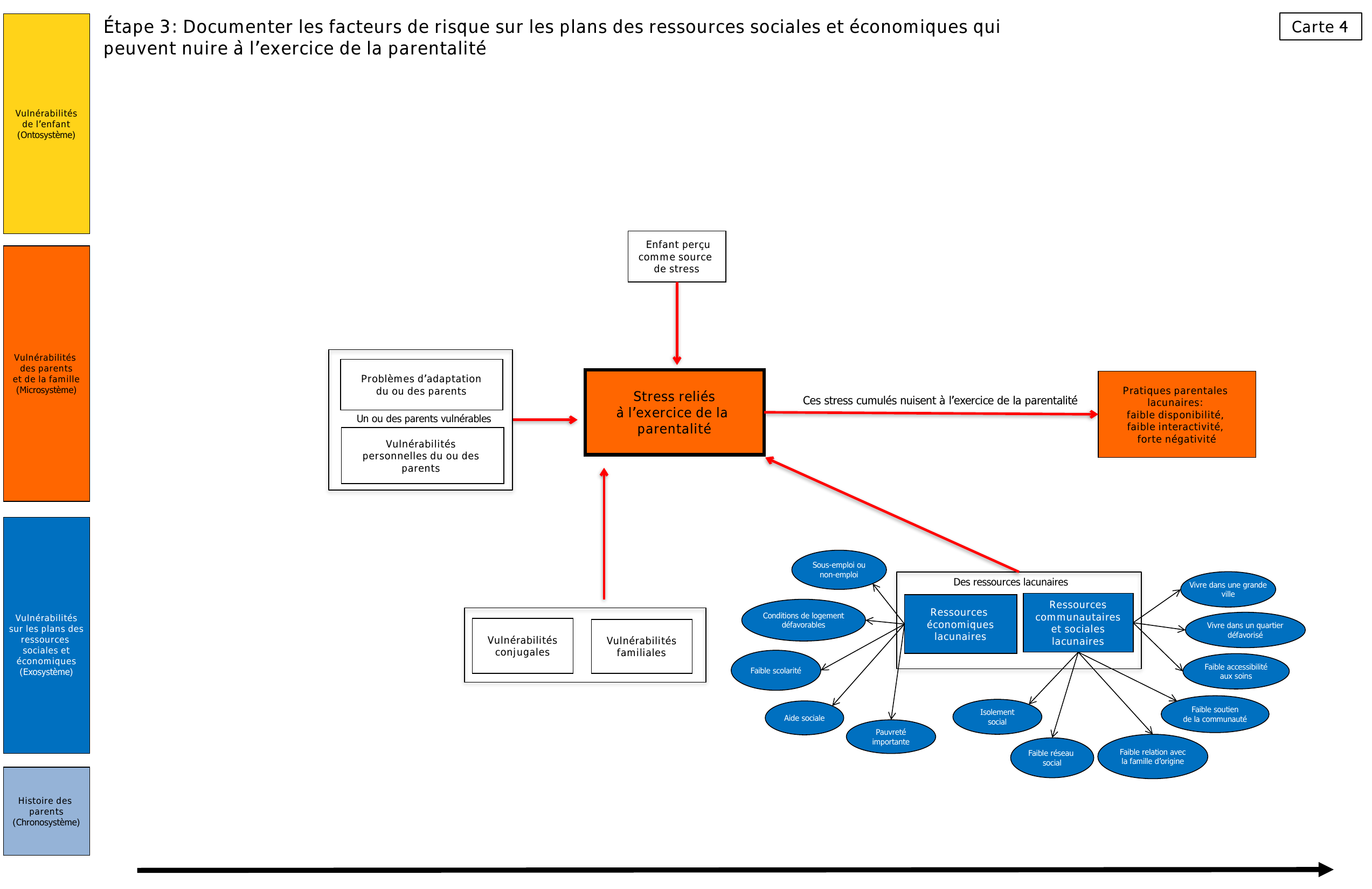

Étape 3: Documenter les facteurs de risque sur les plans des ressources sociales et économiques qui
peuvent nuire à l’exercice de la parentalité
Carte 4
 Vulnérabilités
de l’enfant
(Ontosystème)
 Enfant perçu
comme source
de stress
Vulnérabilités
des parents
et de la famille
(Microsystème)

Problèmes d’adaptation
du ou des parents
Stress reliés
à l’exercice de la
parentalité
Pratiques parentales
lacunaires:
faible disponibilité,
faible interactivité,
forte négativité
Ces stress cumulés nuisent à l’exercice de la parentalité
Un ou des parents vulnérables
Vulnérabilités
personnelles du ou des
parents

Vulnérabilités
sur les plans des
ressources
sociales et
économiques
(Exosystème)
Sous-emploi ou
non-emploi
Vivre dans une grande
ville

Des ressources lacunaires
Ressources
communautaires
et sociales
lacunaires
Ressources
économiques
lacunaires
Conditions de logement
défavorables

Vivre dans un quartier
défavorisé
Vulnérabilités
conjugales
Vulnérabilités
familiales
Faible scolarité
Faible accessibilité
aux soins
Faible soutien
de la communauté
Isolement
social
Aide sociale
Pauvreté
importante
Faible relation avec
la famille d’origine
Faible réseau
social
Histoire des
parents
(Chronosystème)